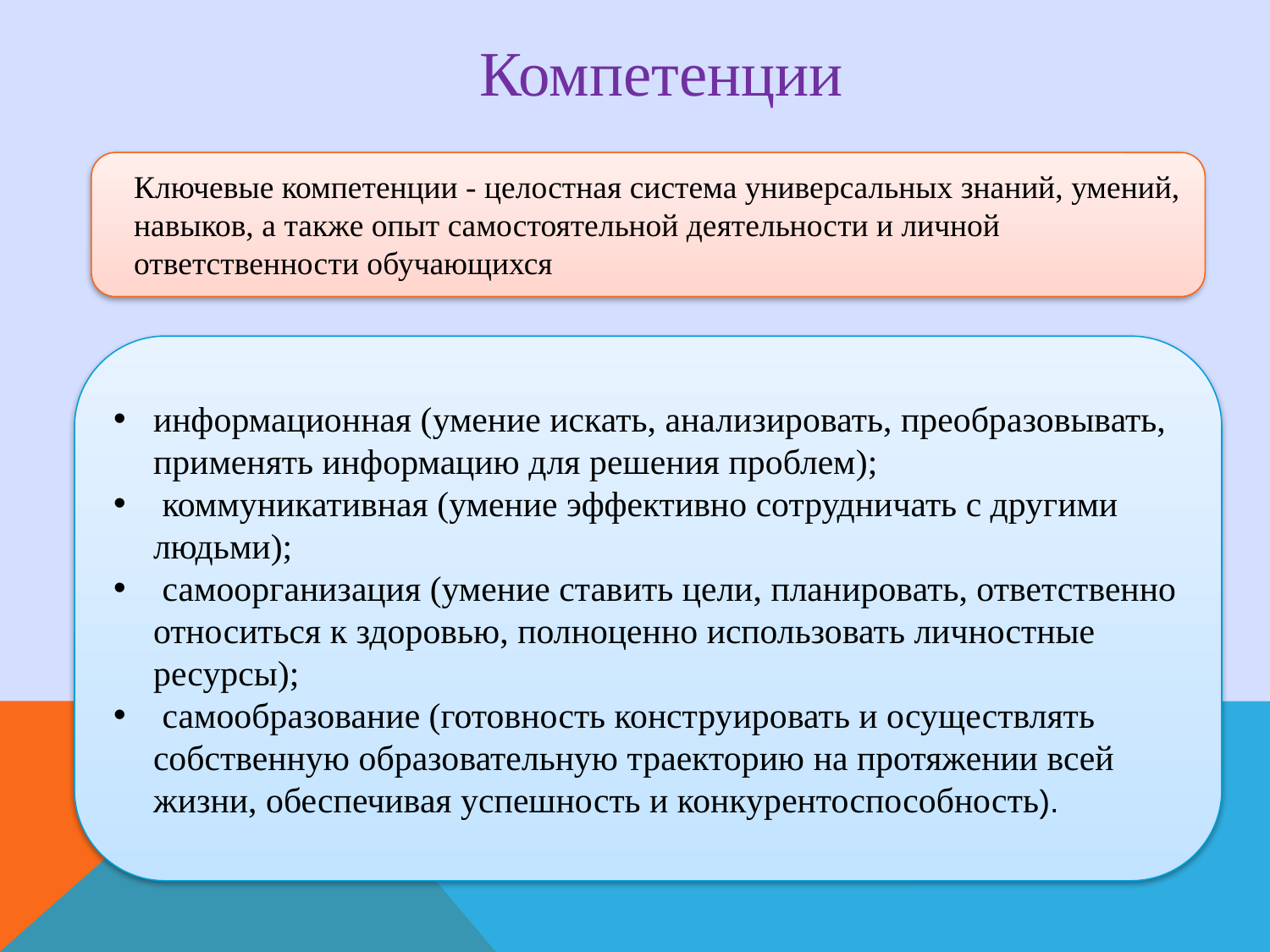

Компетенции

Ключевые компетенции - целостная система универсальных знаний, умений, навыков, а также опыт самостоятельной деятельности и личной ответственности обучающихся
информационная (умение искать, анализировать, преобразовывать, применять информацию для решения проблем);
 коммуникативная (умение эффективно сотрудничать с другими людьми);
 самоорганизация (умение ставить цели, планировать, ответственно относиться к здоровью, полноценно использовать личностные ресурсы);
 самообразование (готовность конструировать и осуществлять собственную образовательную траекторию на протяжении всей жизни, обеспечивая успешность и конкурентоспособность).